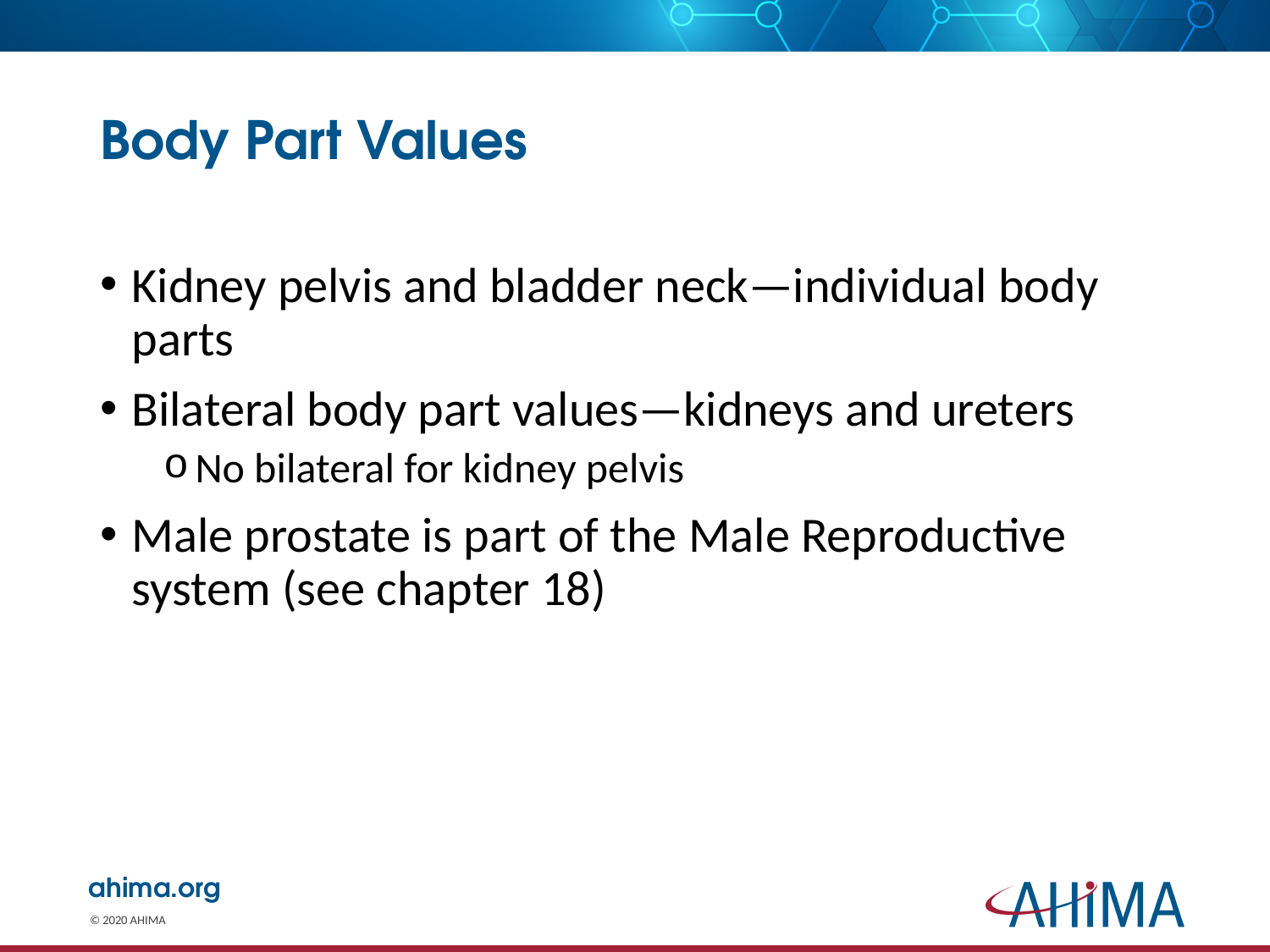

# Body Part Values
Kidney pelvis and bladder neck—individual body parts
Bilateral body part values—kidneys and ureters
No bilateral for kidney pelvis
Male prostate is part of the Male Reproductive system (see chapter 18)